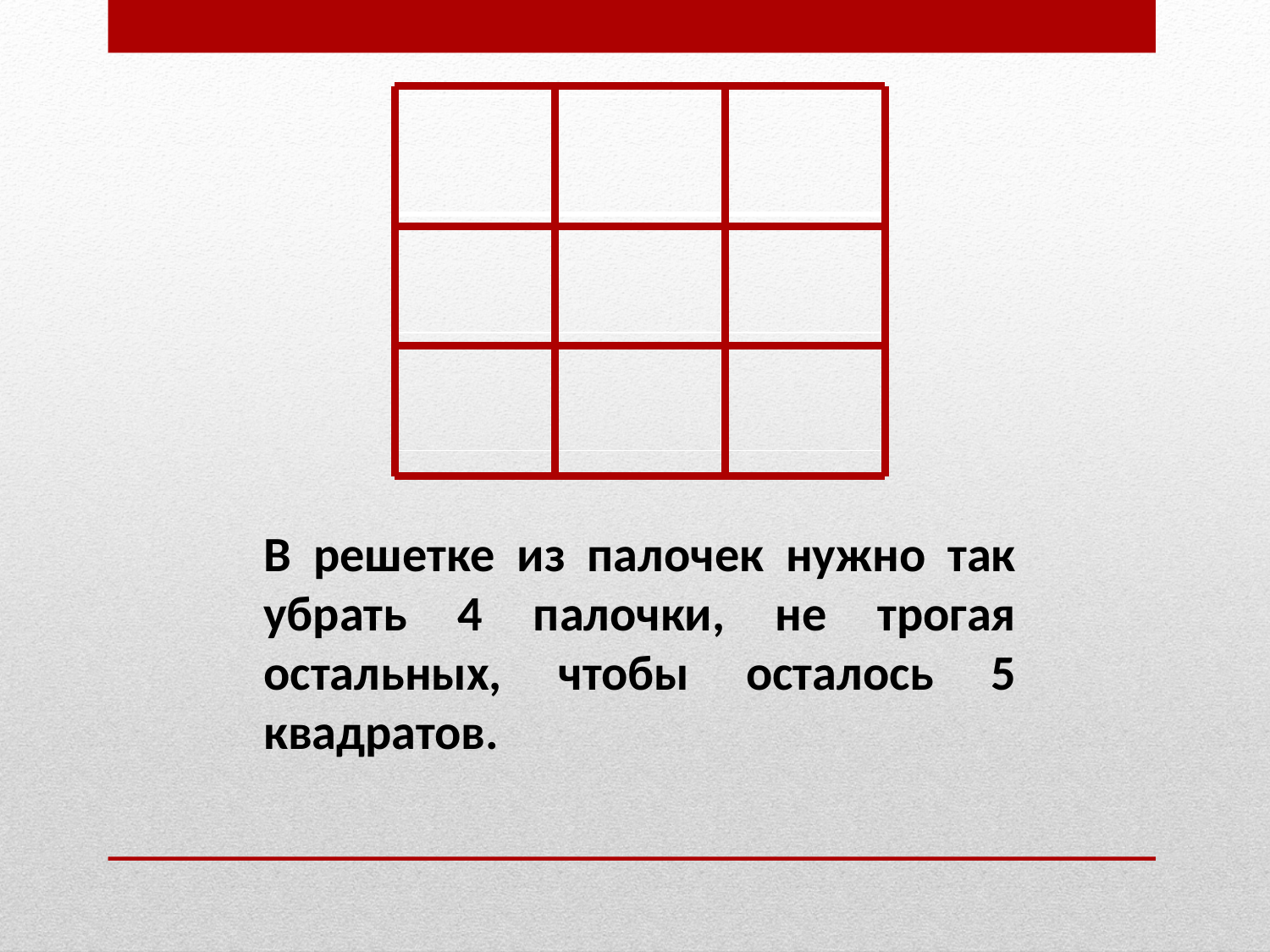

|  |  |  |
| --- | --- | --- |
|  |  |  |
|  |  |  |
В решетке из палочек нужно так убрать 4 палочки, не трогая остальных, чтобы осталось 5 квадратов.